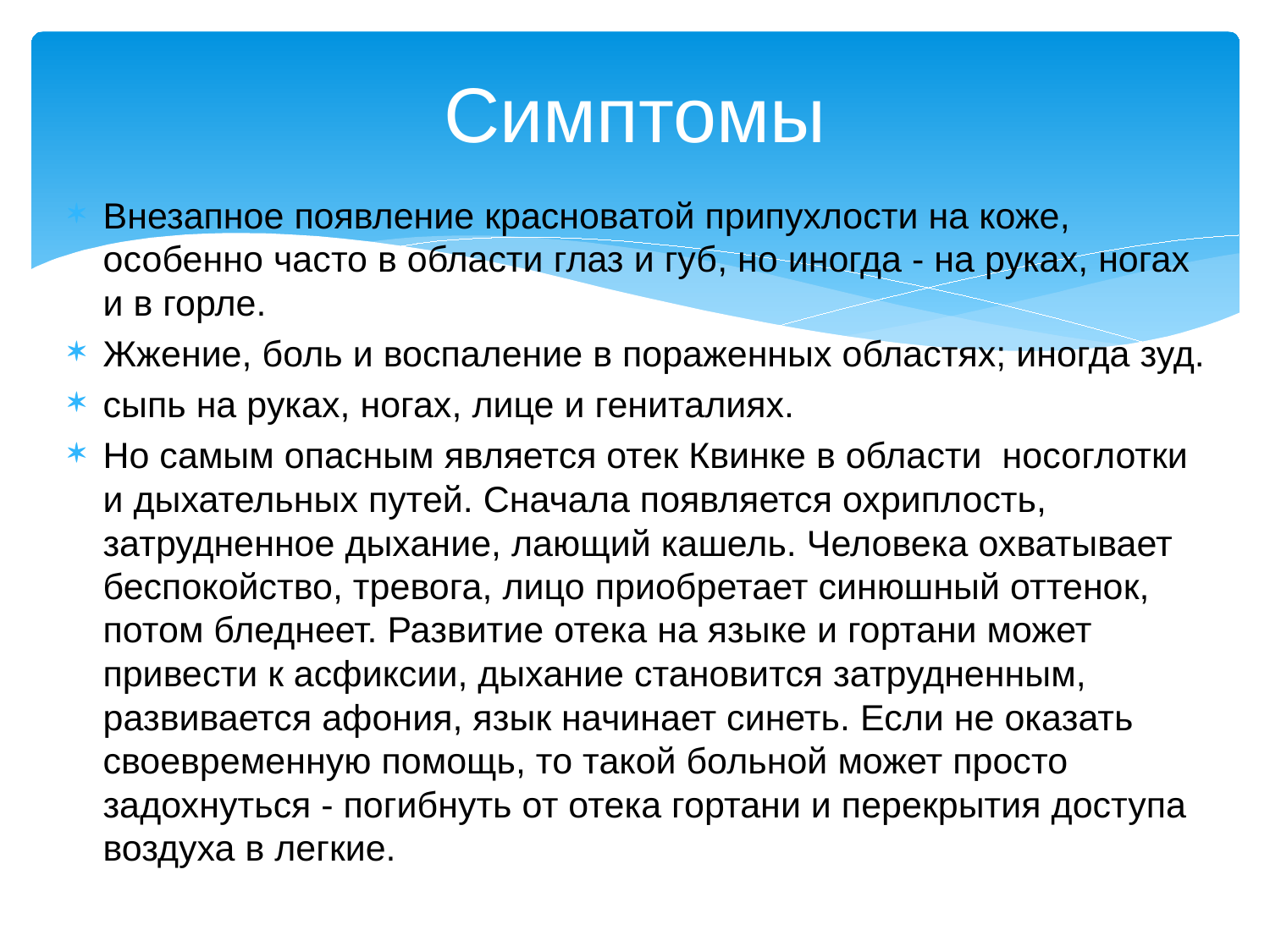

# Симптомы
Внезапное появление красноватой припухлости на коже, особенно часто в области глаз и губ, но иногда - на руках, ногах и в горле.
Жжение, боль и воспаление в пораженных областях; иногда зуд.
сыпь на руках, ногах, лице и гениталиях.
Но самым опасным является отек Квинке в области  носоглотки и дыхательных путей. Сначала появляется охриплость, затрудненное дыхание, лающий кашель. Человека охватывает беспокойство, тревога, лицо приобретает синюшный оттенок, потом бледнеет. Развитие отека на языке и гортани может привести к асфиксии, дыхание становится затрудненным, развивается афония, язык начинает синеть. Если не оказать своевременную помощь, то такой больной может просто задохнуться - погибнуть от отека гортани и перекрытия доступа воздуха в легкие.